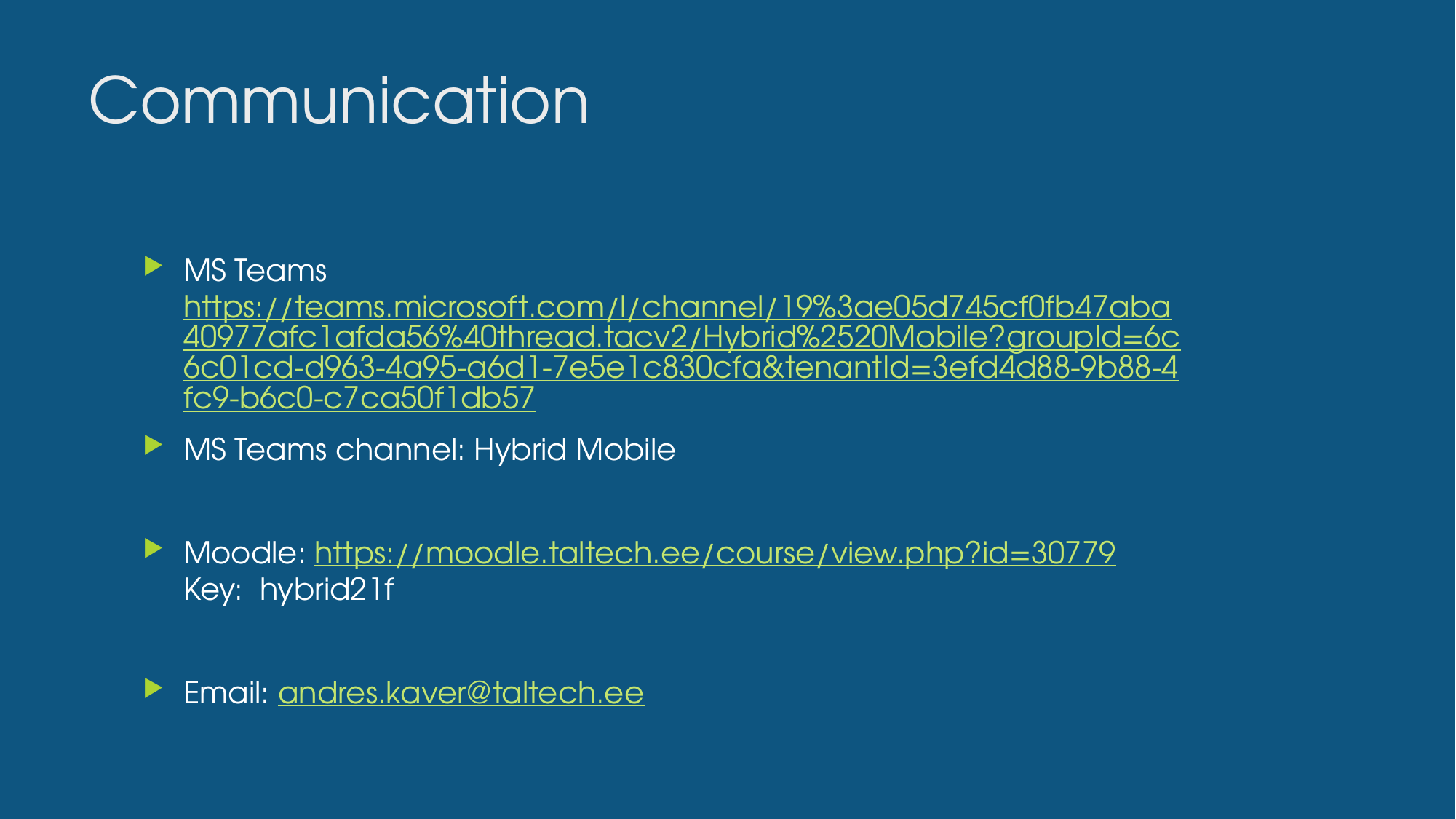

5
# Communication
MS Teams
https://teams.microsoft.com/l/channel/19%3ae05d745cf0fb47aba40977afc1afda56%40thread.tacv2/Hybrid%2520Mobile?groupId=6c6c01cd-d963-4a95-a6d1-7e5e1c830cfa&tenantId=3efd4d88-9b88-4fc9-b6c0-c7ca50f1db57
MS Teams channel: Hybrid Mobile

Moodle: https://moodle.taltech.ee/course/view.php?id=30779
Key:  hybrid21f

Email: andres.kaver@taltech.ee